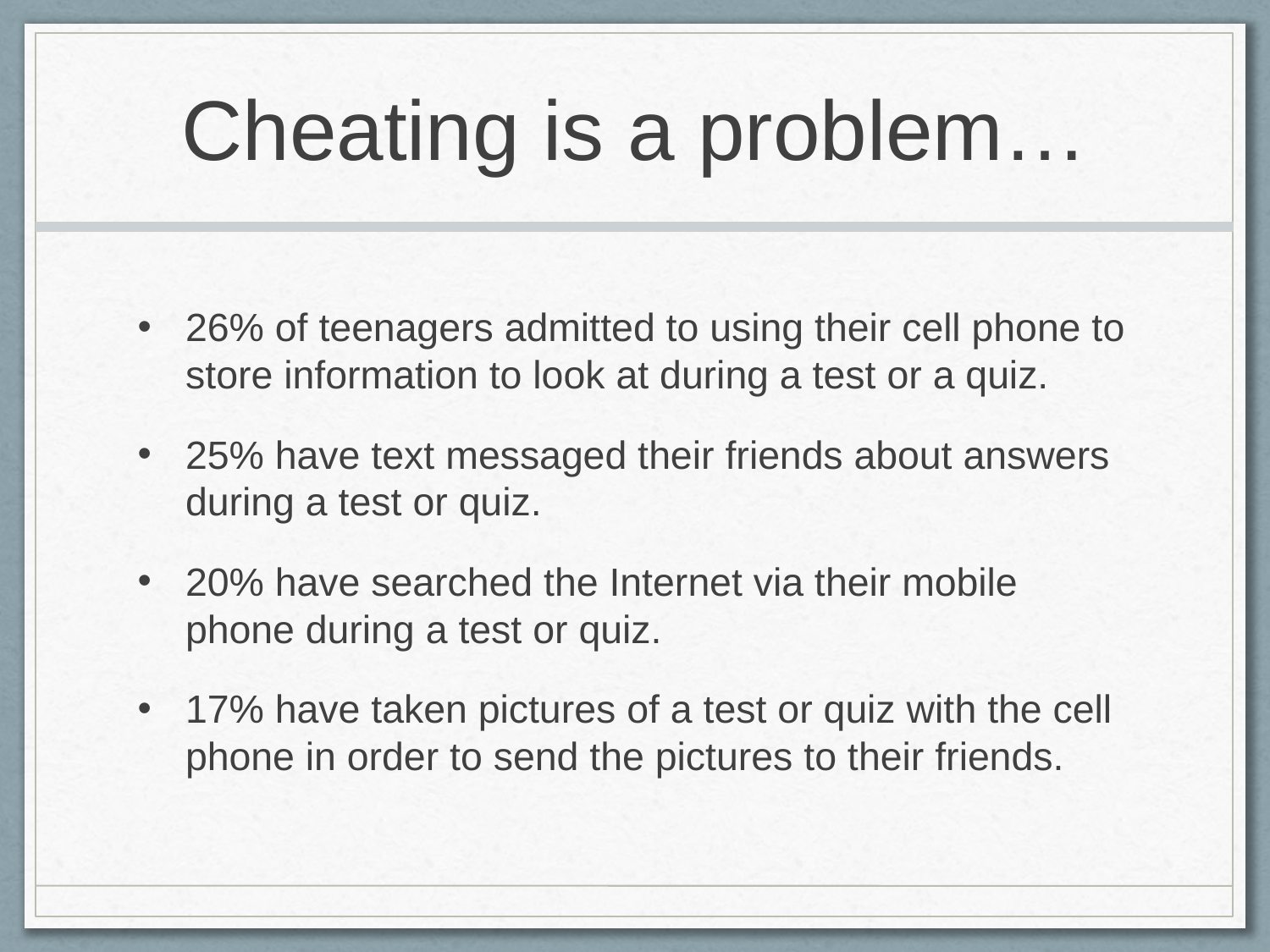

# Cheating is a problem…

26% of teenagers admitted to using their cell phone to store information to look at during a test or a quiz.
25% have text messaged their friends about answers during a test or quiz.
20% have searched the Internet via their mobile phone during a test or quiz.
17% have taken pictures of a test or quiz with the cell phone in order to send the pictures to their friends.